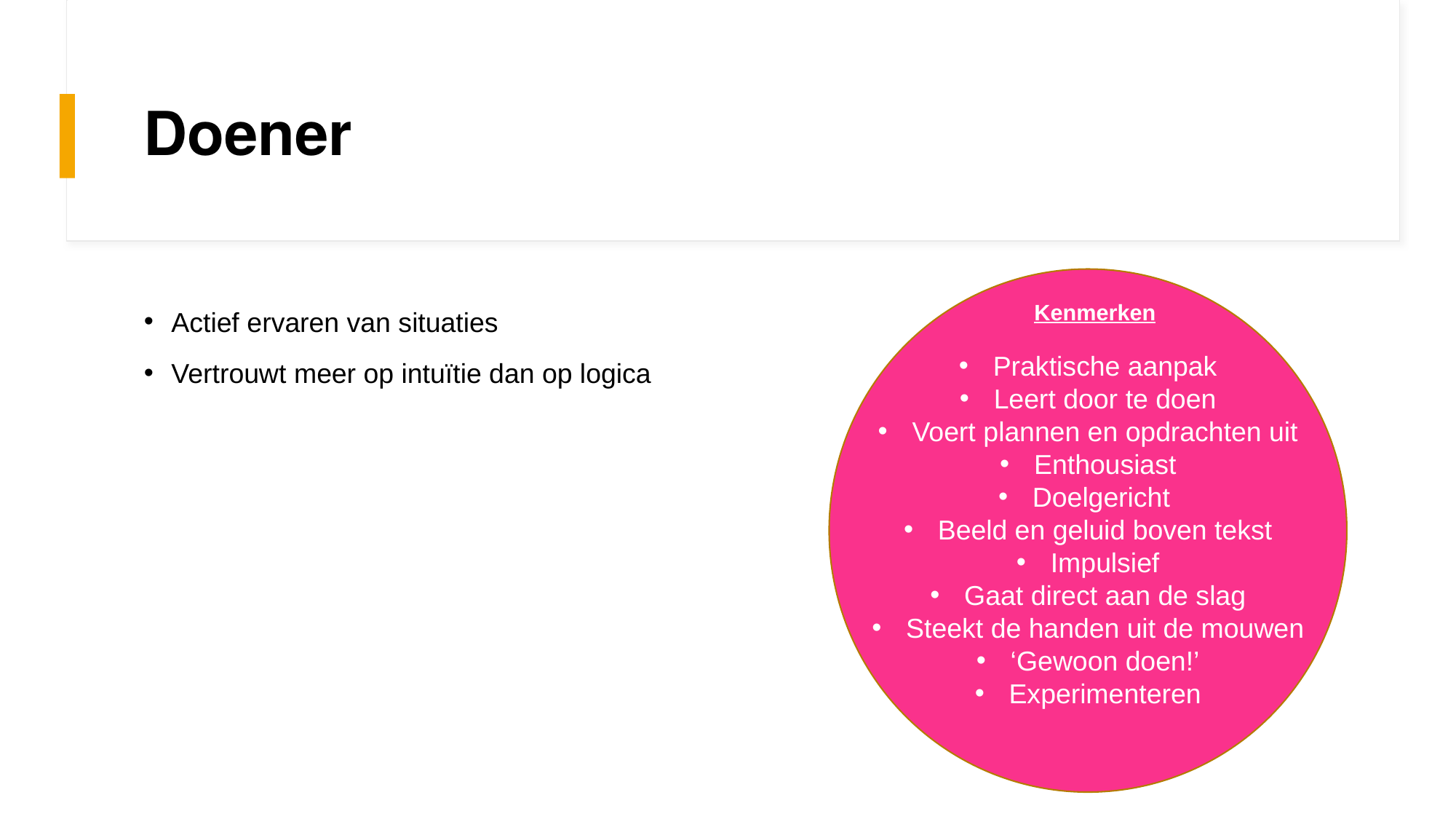

# Doener

Kenmerken
Actief ervaren van situaties
Vertrouwt meer op intuïtie dan op logica
Praktische aanpak
Leert door te doen
Voert plannen en opdrachten uit
Enthousiast
Doelgericht
Beeld en geluid boven tekst
Impulsief
Gaat direct aan de slag
Steekt de handen uit de mouwen
‘Gewoon doen!’
Experimenteren